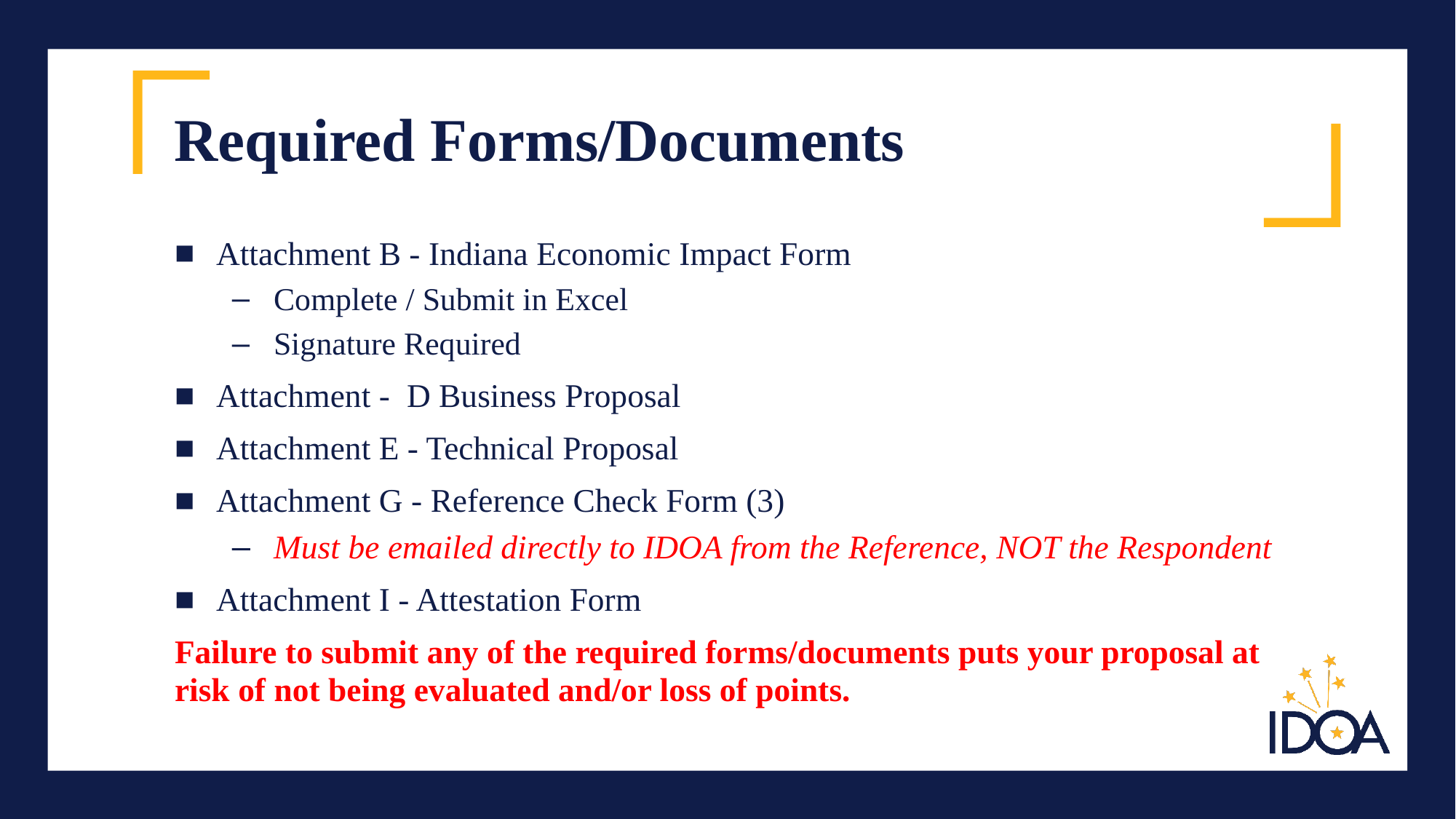

# Required Forms/Documents
Attachment B - Indiana Economic Impact Form
Complete / Submit in Excel
Signature Required
Attachment -  D Business Proposal
Attachment E - Technical Proposal
Attachment G - Reference Check Form (3)
Must be emailed directly to IDOA from the Reference, NOT the Respondent
Attachment I - Attestation Form
Failure to submit any of the required forms/documents puts your proposal at risk of not being evaluated and/or loss of points.